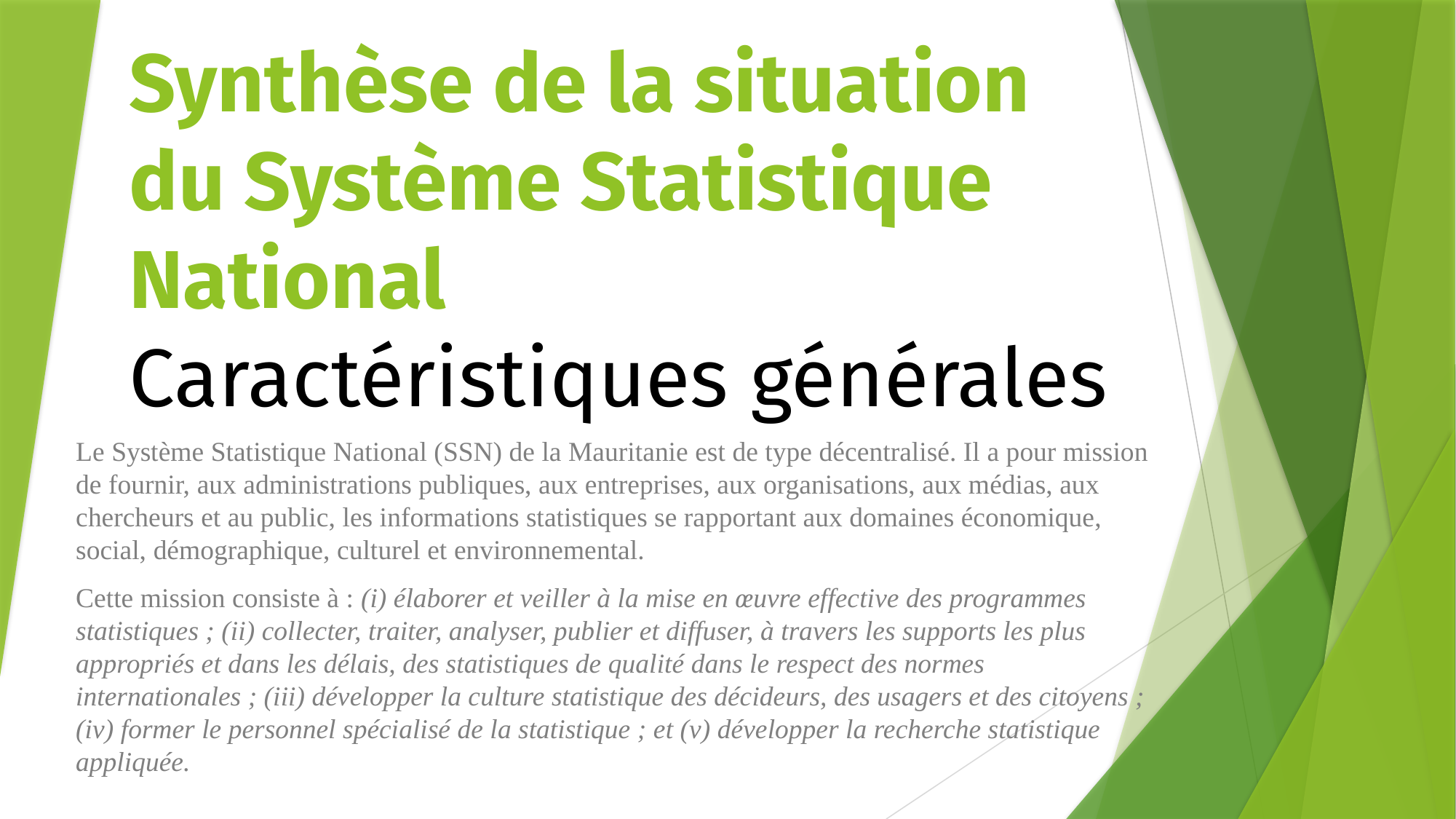

# Synthèse de la situation du Système Statistique National Caractéristiques générales
Le Système Statistique National (SSN) de la Mauritanie est de type décentralisé. Il a pour mission de fournir, aux administrations publiques, aux entreprises, aux organisations, aux médias, aux chercheurs et au public, les informations statistiques se rapportant aux domaines économique, social, démographique, culturel et environnemental.
Cette mission consiste à : (i) élaborer et veiller à la mise en œuvre effective des programmes statistiques ; (ii) collecter, traiter, analyser, publier et diffuser, à travers les supports les plus appropriés et dans les délais, des statistiques de qualité dans le respect des normes internationales ; (iii) développer la culture statistique des décideurs, des usagers et des citoyens ; (iv) former le personnel spécialisé de la statistique ; et (v) développer la recherche statistique appliquée.